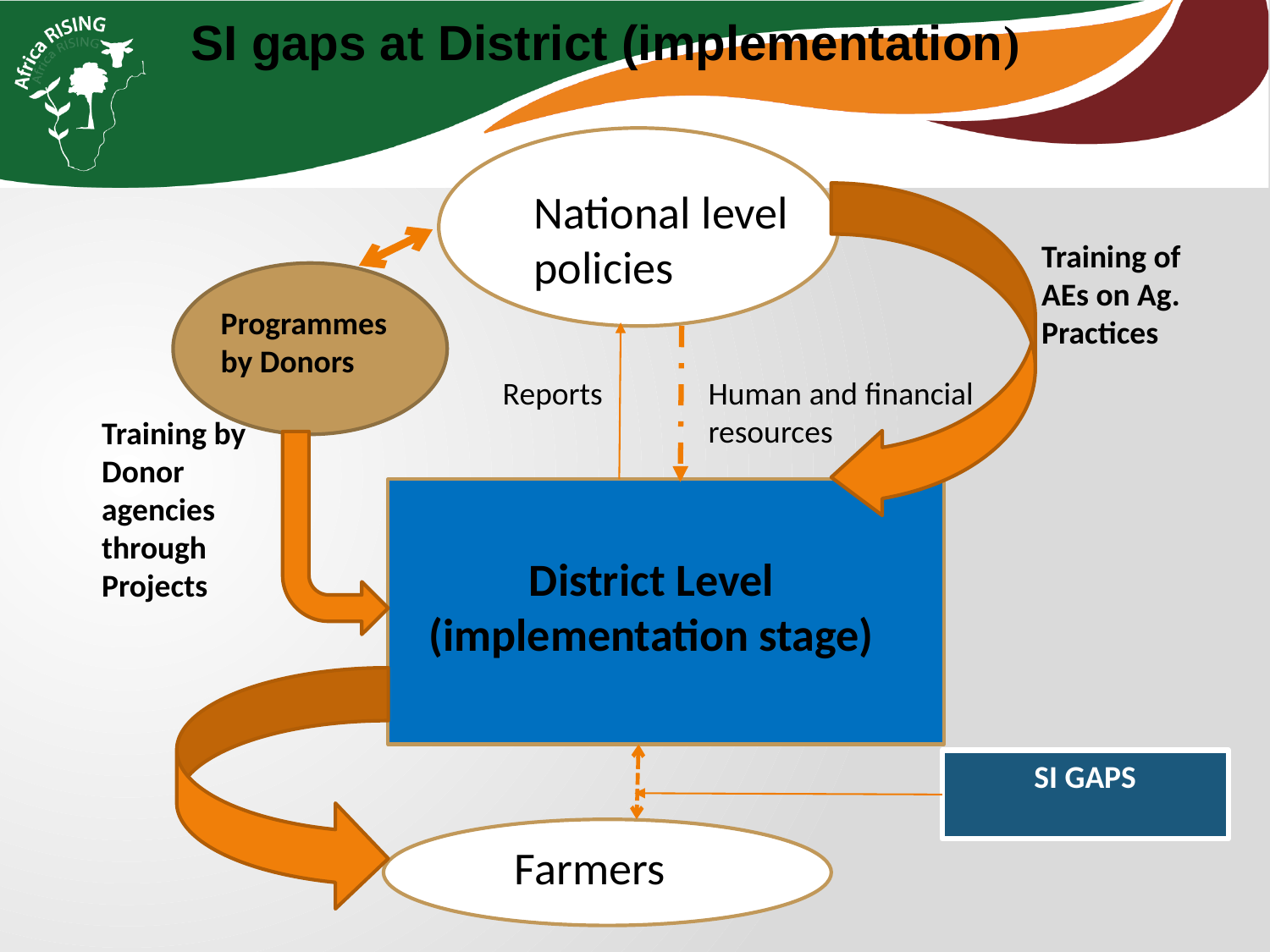

SI gaps at District (implementation)

National level policies

Training of AEs on Ag. Practices

Programmes by Donors
Reports
Human and financial resources
Training by Donor agencies through Projects

District Level
(implementation stage)

SI GAPS

Farmers